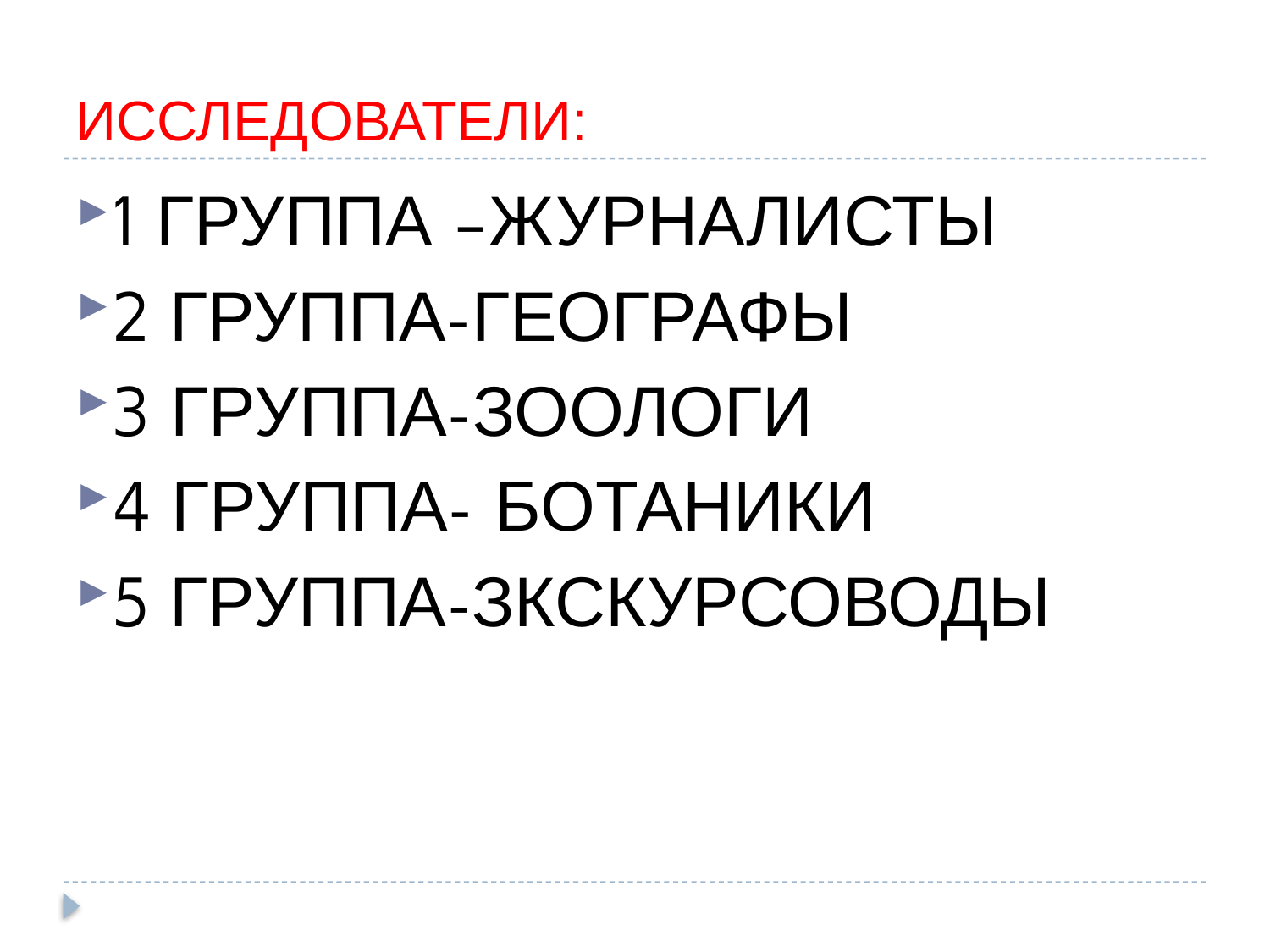

# ИССЛЕДОВАТЕЛИ:
1 ГРУППА –ЖУРНАЛИСТЫ
2 ГРУППА-ГЕОГРАФЫ
3 ГРУППА-ЗООЛОГИ
4 ГРУППА- БОТАНИКИ
5 ГРУППА-ЗКСКУРСОВОДЫ